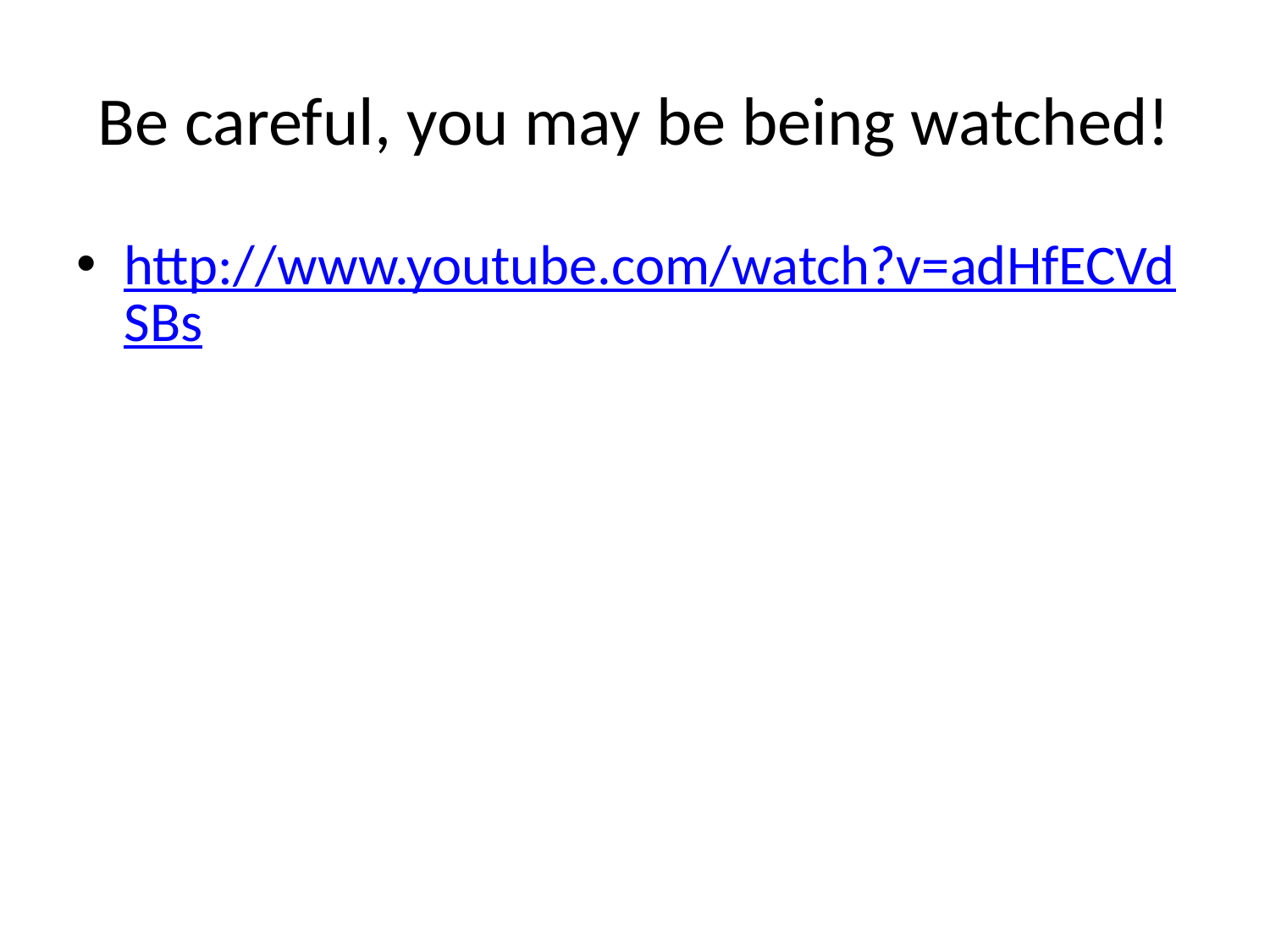

# Be careful, you may be being watched!
http://www.youtube.com/watch?v=adHfECVdSBs